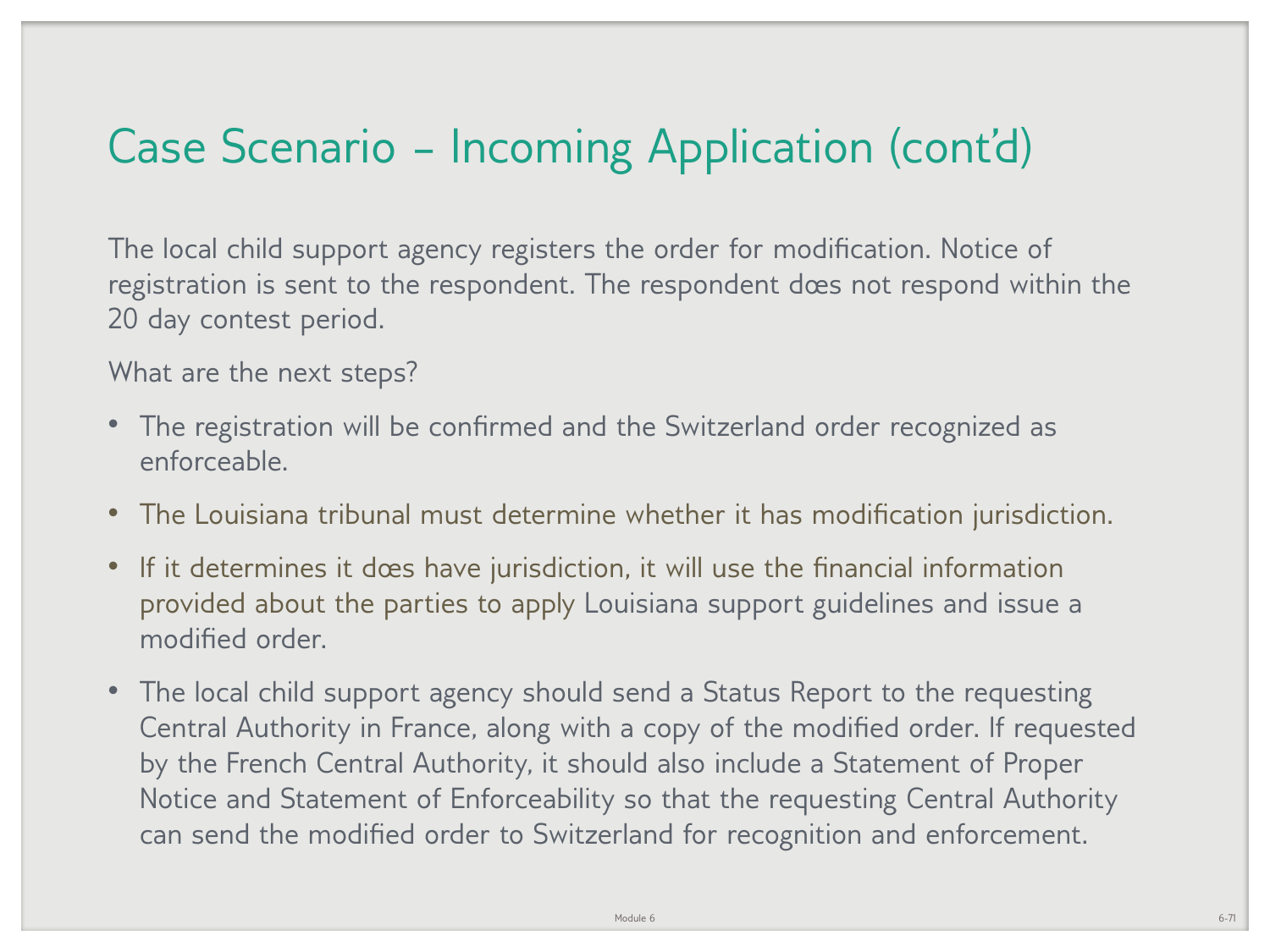

# Case Scenario – Incoming Application (cont’d)
The local child support agency registers the order for modification. Notice of registration is sent to the respondent. The respondent does not respond within the 20 day contest period.
What are the next steps?
The registration will be confirmed and the Switzerland order recognized as enforceable.
The Louisiana tribunal must determine whether it has modification jurisdiction.
If it determines it does have jurisdiction, it will use the financial information provided about the parties to apply Louisiana support guidelines and issue a modified order.
The local child support agency should send a Status Report to the requesting Central Authority in France, along with a copy of the modified order. If requested by the French Central Authority, it should also include a Statement of Proper Notice and Statement of Enforceability so that the requesting Central Authority can send the modified order to Switzerland for recognition and enforcement.
Module 6
6-71